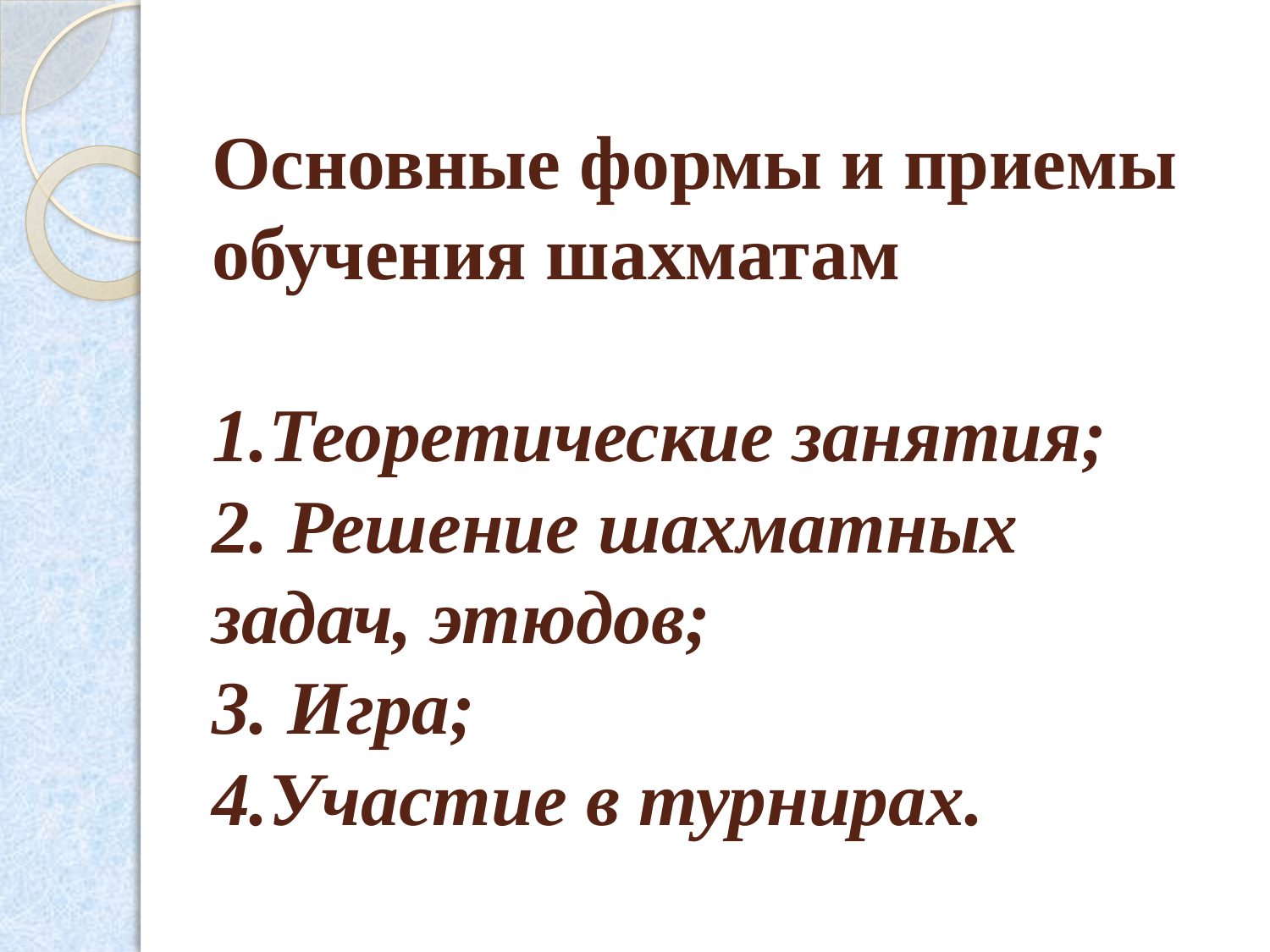

# Основные формы и приемы обучения шахматам 1.Теоретические занятия; 2. Решение шахматных задач, этюдов; 3. Игра; 4.Участие в турнирах.